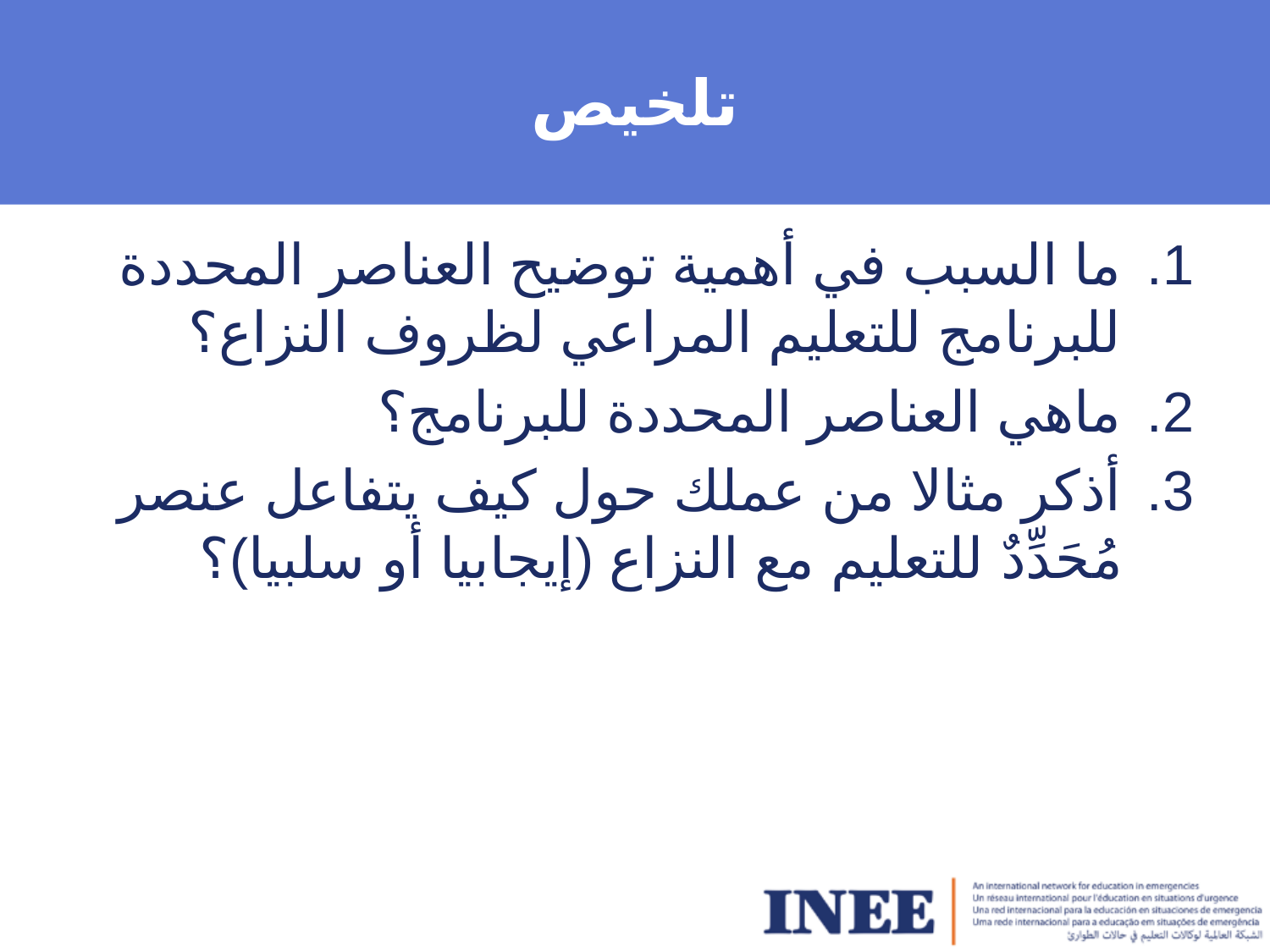

# تلخيص
ما السبب في أهمية توضيح العناصر المحددة للبرنامج للتعليم المراعي لظروف النزاع؟
ماهي العناصر المحددة للبرنامج؟
أذكر مثالا من عملك حول كيف يتفاعل عنصر مُحَدِّدٌ للتعليم مع النزاع (إيجابيا أو سلبيا)؟